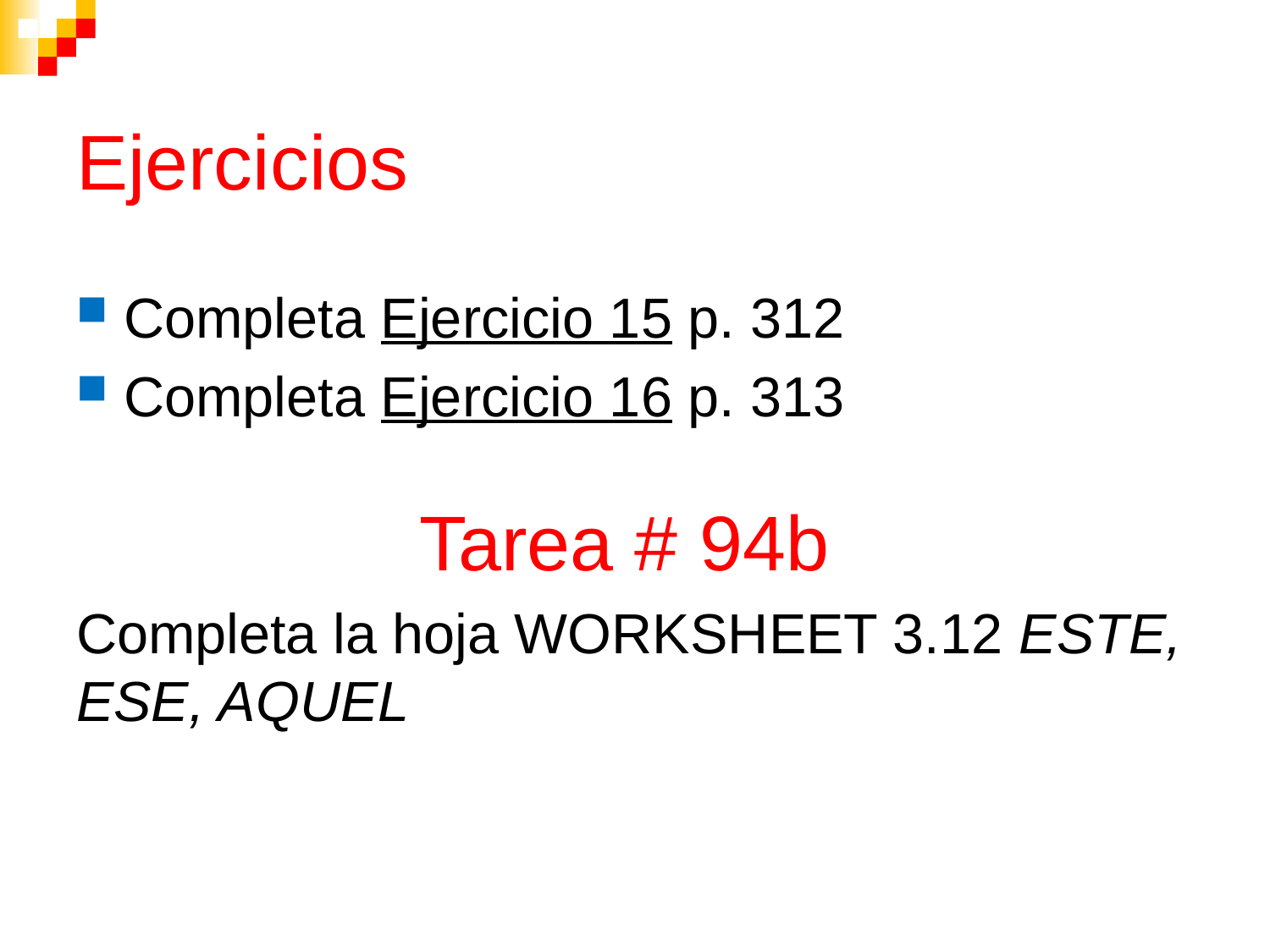

# Ejercicios
Completa Ejercicio 15 p. 312
Completa Ejercicio 16 p. 313

Completa la hoja WORKSHEET 3.12 ESTE, ESE, AQUEL

Tarea # 94b